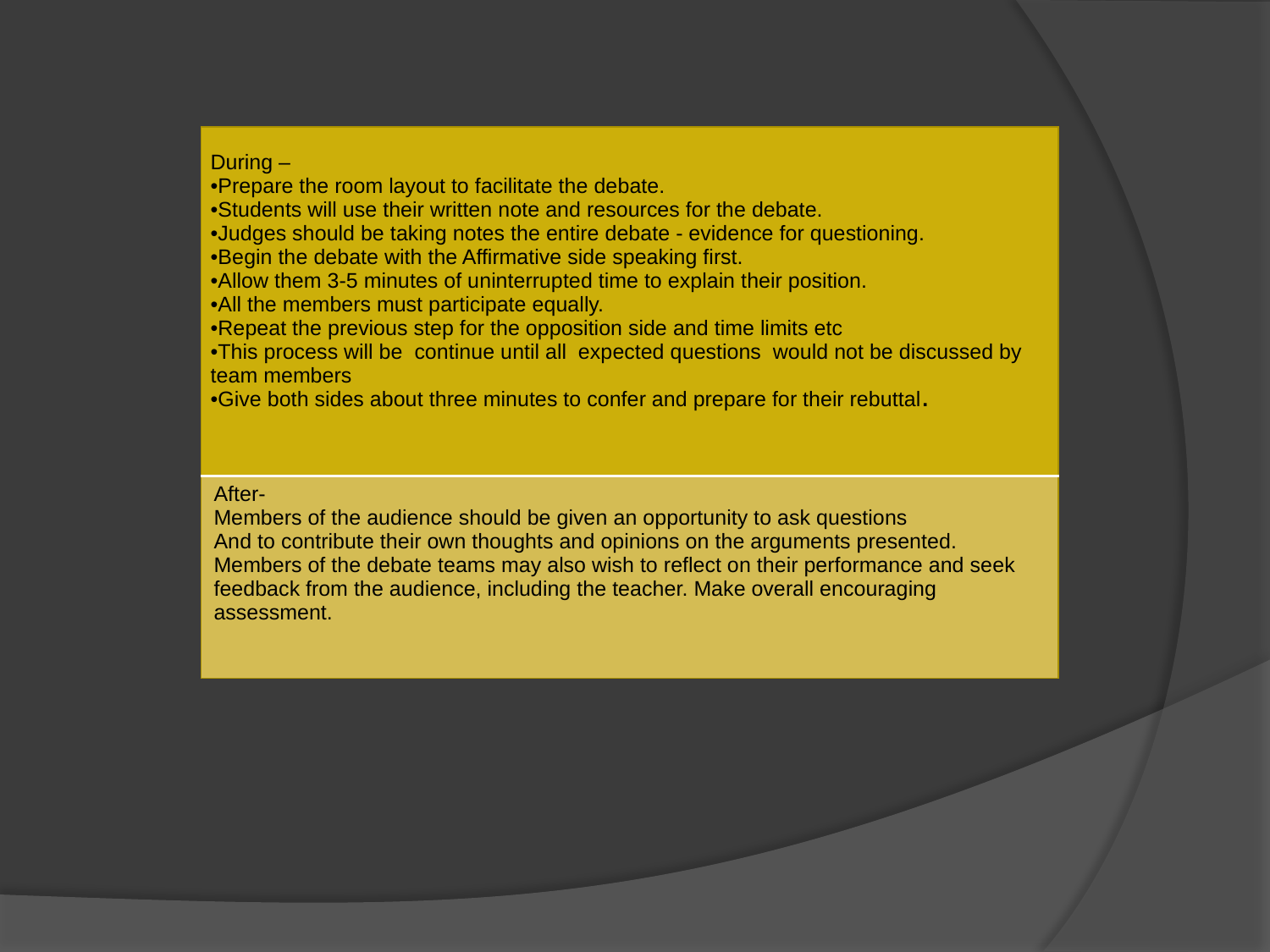

| During – Prepare the room layout to facilitate the debate. Students will use their written note and resources for the debate. Judges should be taking notes the entire debate - evidence for questioning. Begin the debate with the Affirmative side speaking first. Allow them 3-5 minutes of uninterrupted time to explain their position. All the members must participate equally. Repeat the previous step for the opposition side and time limits etc This process will be continue until all expected questions would not be discussed by team members Give both sides about three minutes to confer and prepare for their rebuttal. |
| --- |
| After- Members of the audience should be given an opportunity to ask questions And to contribute their own thoughts and opinions on the arguments presented. Members of the debate teams may also wish to reflect on their performance and seek feedback from the audience, including the teacher. Make overall encouraging assessment. |